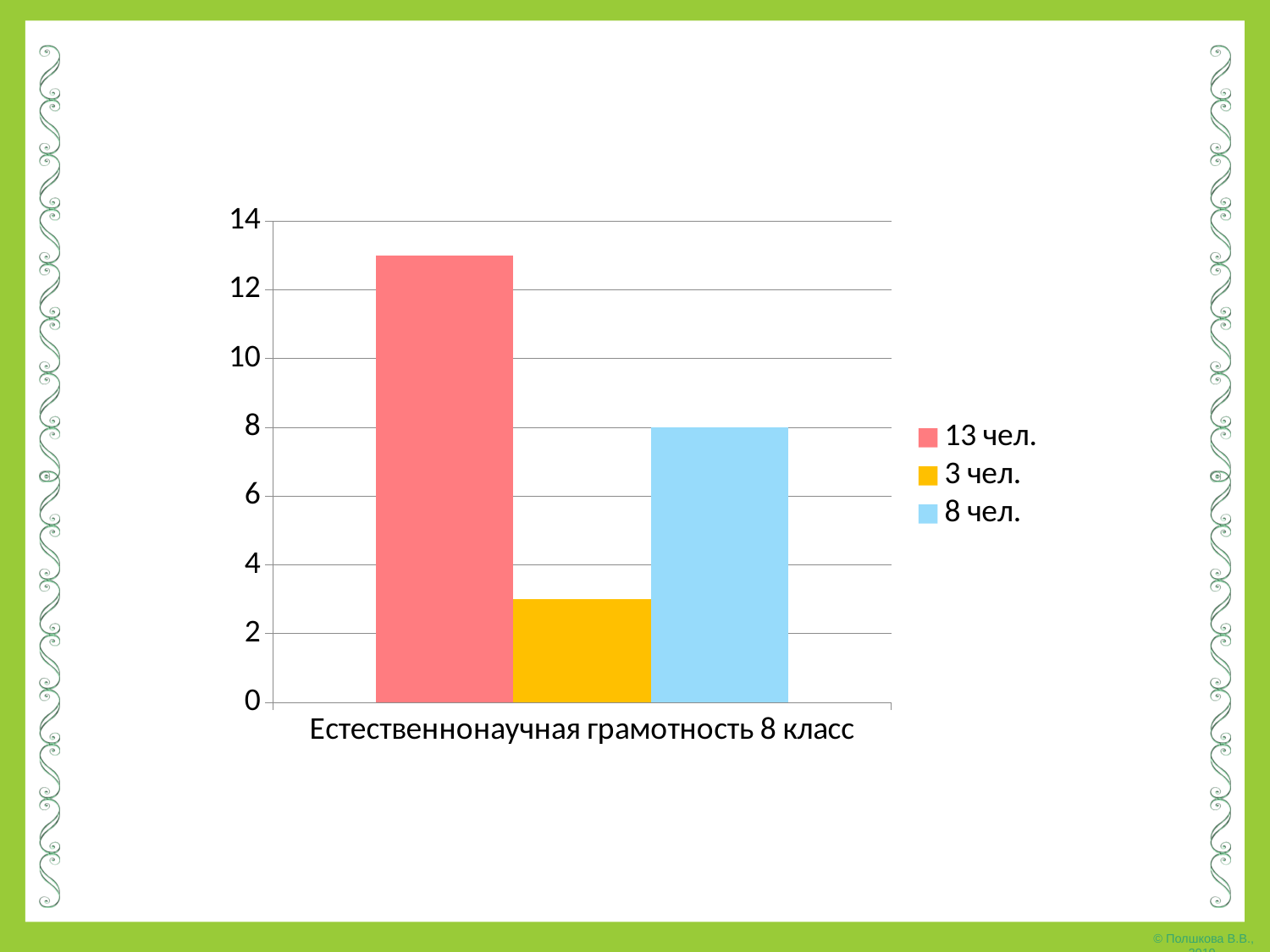

### Chart

| Category | 13 чел. | 3 чел. | 8 чел. |
|---|---|---|---|
| Естественнонаучная грамотность 8 класс | 13.0 | 3.0 | 8.0 |